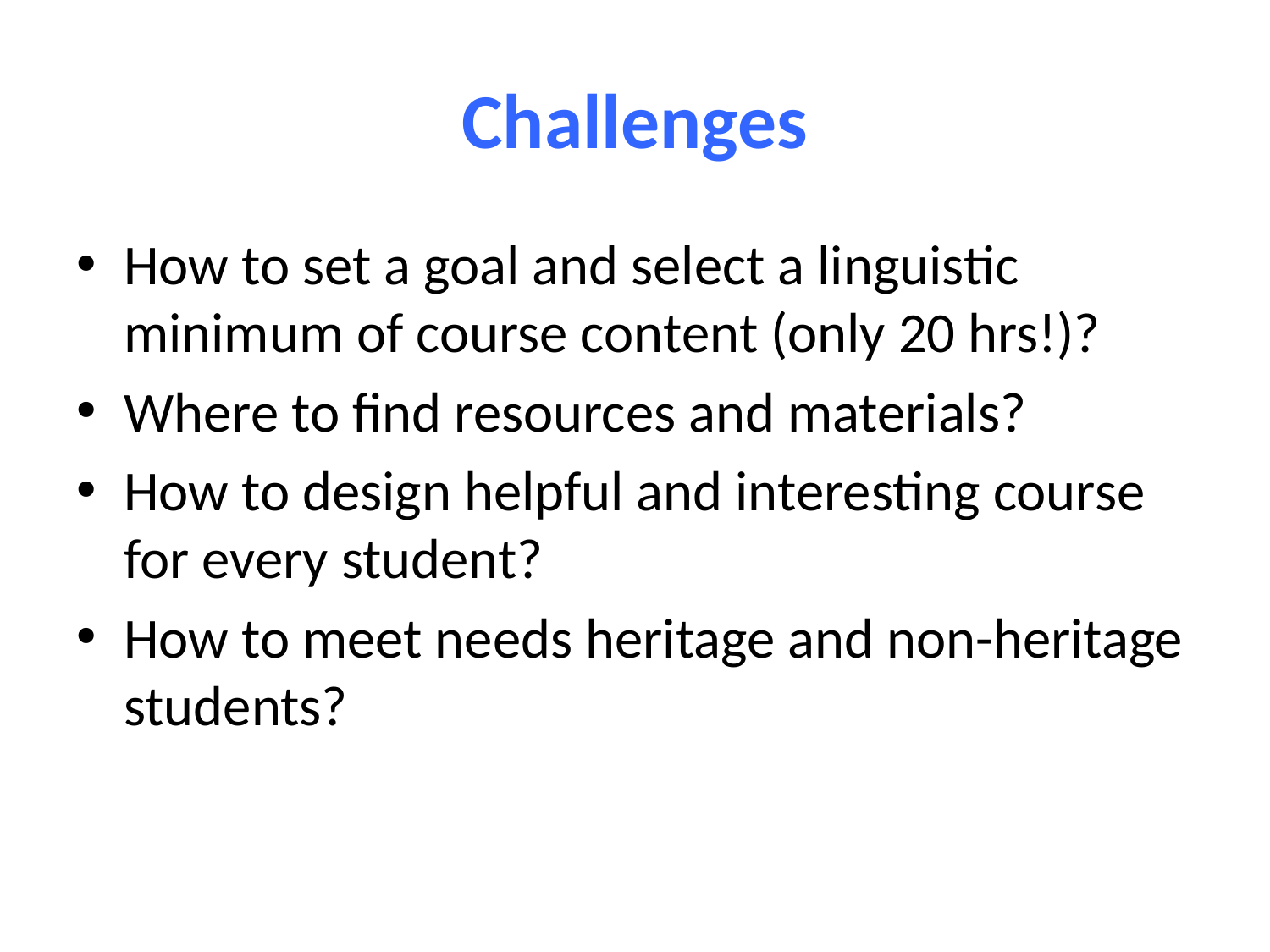

# Challenges
How to set a goal and select a linguistic minimum of course content (only 20 hrs!)?
Where to find resources and materials?
How to design helpful and interesting course for every student?
How to meet needs heritage and non-heritage students?